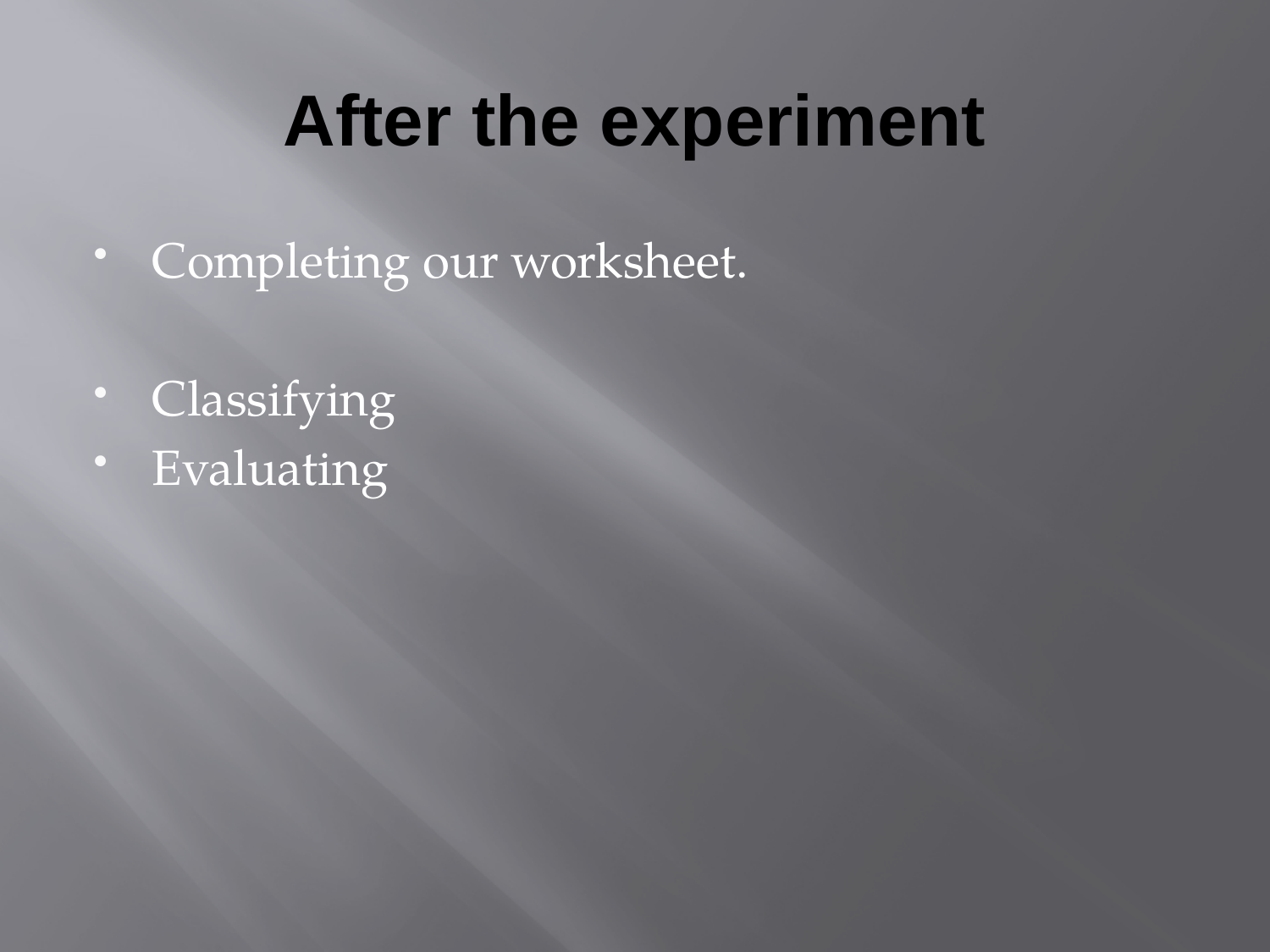

# After the experiment
Completing our worksheet.

Classifying
Evaluating